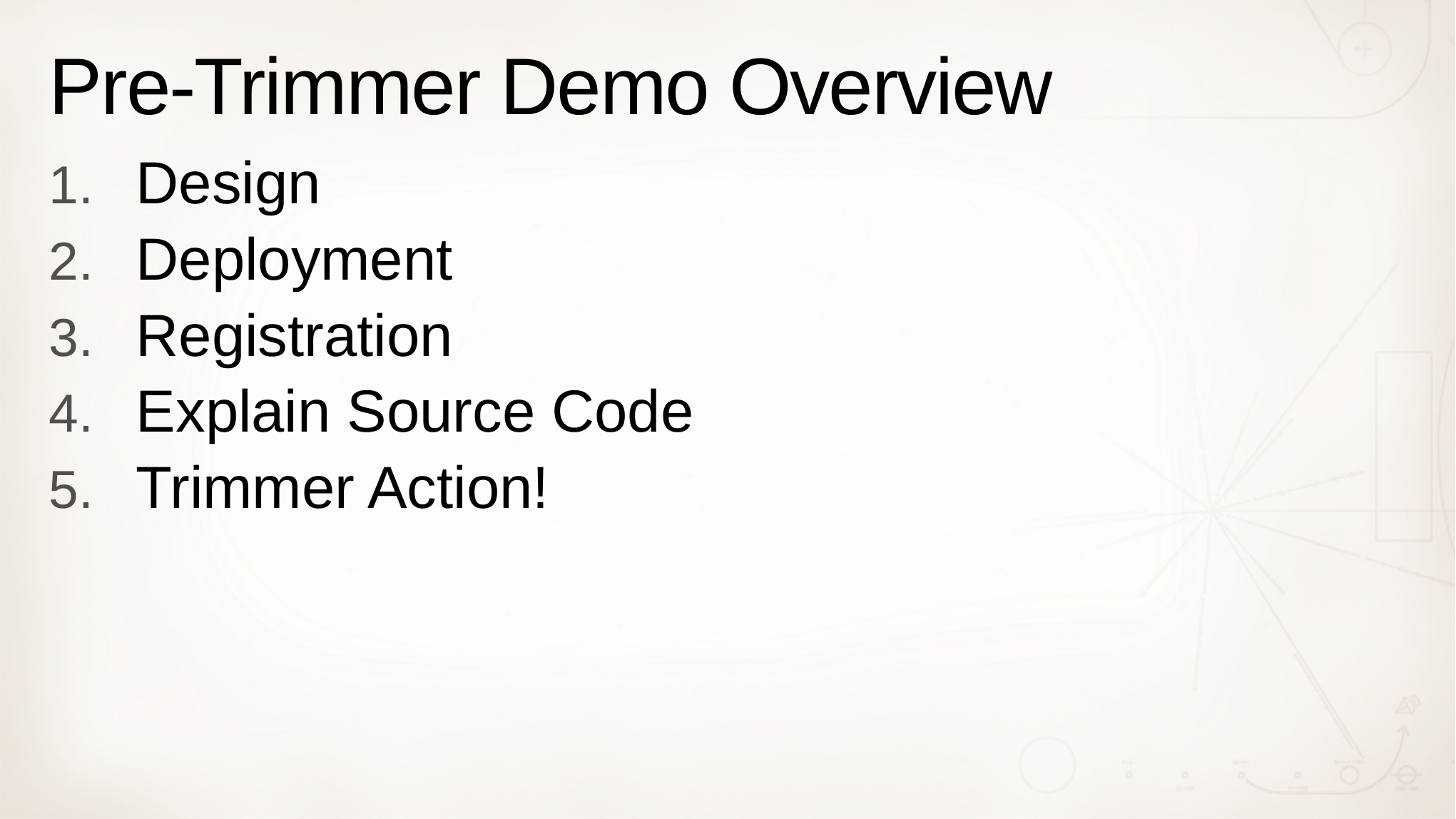

# Pre-Trimmer Demo Overview
Design
Deployment
Registration
Explain Source Code
Trimmer Action!